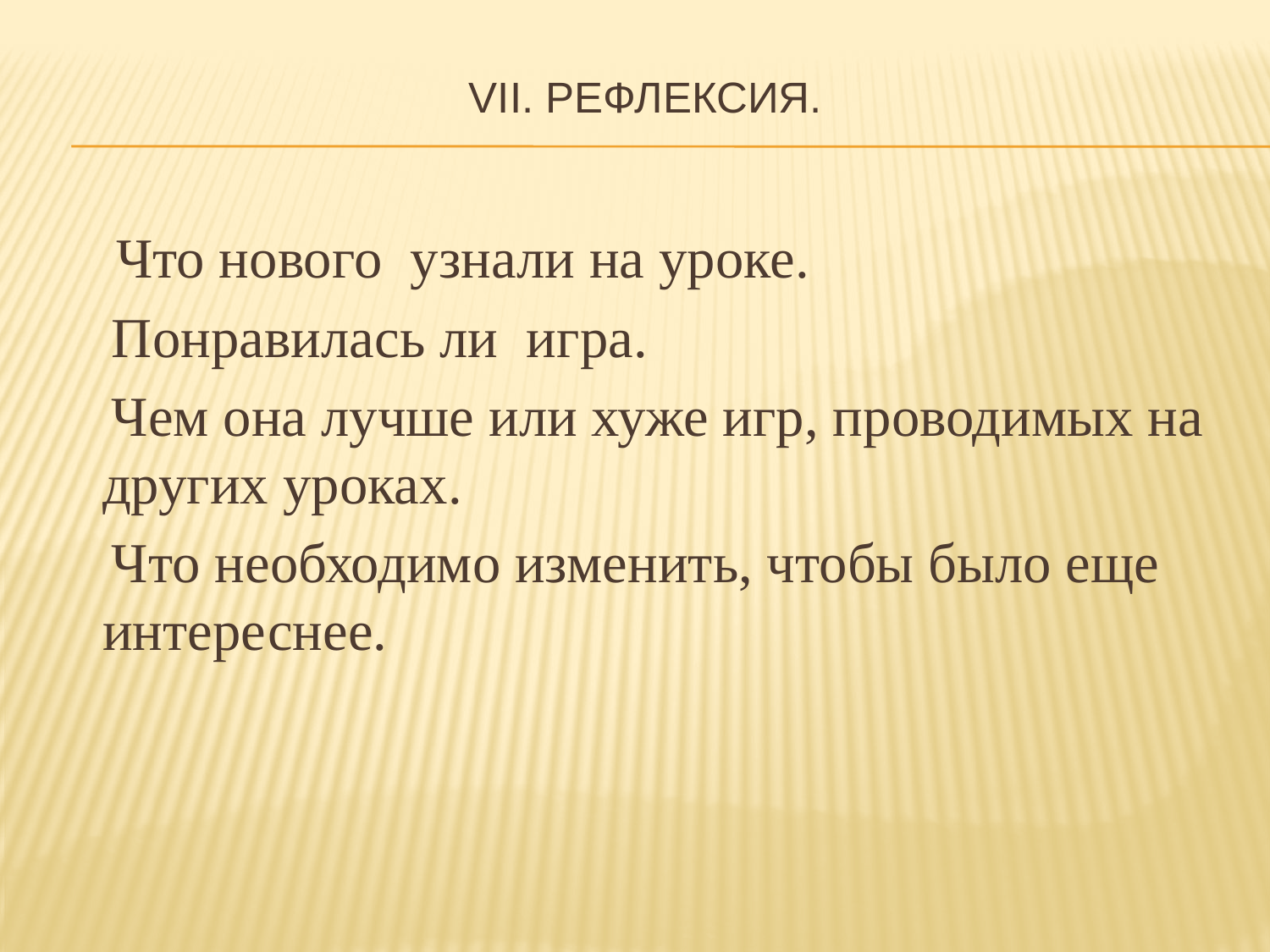

# VII. Рефлексия.
    Что нового  узнали на уроке.
    Понравилась ли  игра.
    Чем она лучше или хуже игр, проводимых на других уроках.
    Что необходимо изменить, чтобы было еще интереснее.